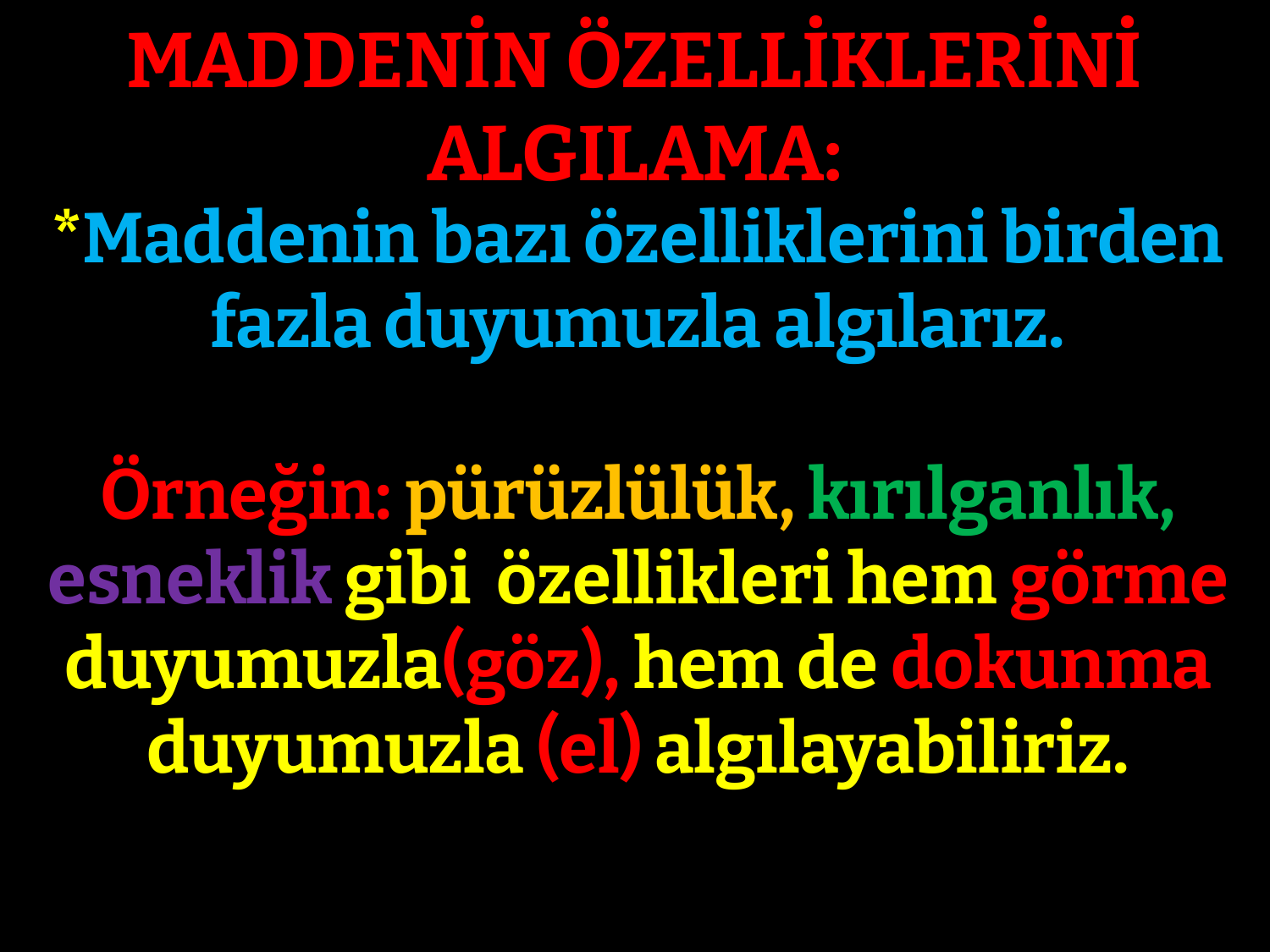

MADDENİN ÖZELLİKLERİNİ ALGILAMA:
*Maddenin bazı özelliklerini birden fazla duyumuzla algılarız.

#
Örneğin: pürüzlülük, kırılganlık, esneklik gibi  özellikleri hem görme duyumuzla(göz), hem de dokunma duyumuzla (el) algılayabiliriz.